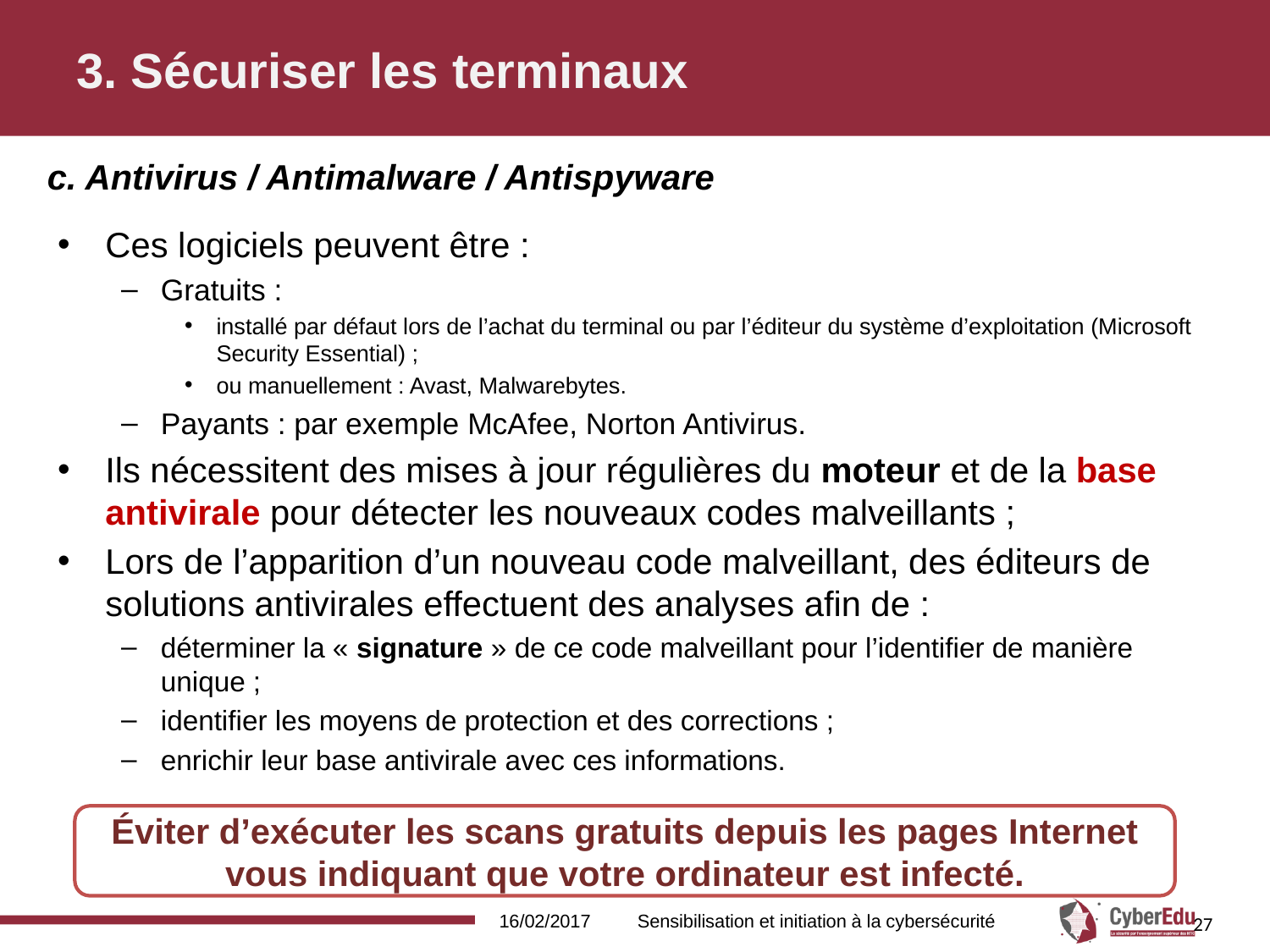

# 3. Sécuriser les terminaux
c. Antivirus / Antimalware / Antispyware
Ces logiciels peuvent être :
Gratuits :
installé par défaut lors de l’achat du terminal ou par l’éditeur du système d’exploitation (Microsoft Security Essential) ;
ou manuellement : Avast, Malwarebytes.
Payants : par exemple McAfee, Norton Antivirus.
Ils nécessitent des mises à jour régulières du moteur et de la base antivirale pour détecter les nouveaux codes malveillants ;
Lors de l’apparition d’un nouveau code malveillant, des éditeurs de solutions antivirales effectuent des analyses afin de :
déterminer la « signature » de ce code malveillant pour l’identifier de manière unique ;
identifier les moyens de protection et des corrections ;
enrichir leur base antivirale avec ces informations.

Éviter d’exécuter les scans gratuits depuis les pages Internet vous indiquant que votre ordinateur est infecté.
16/02/2017
Sensibilisation et initiation à la cybersécurité